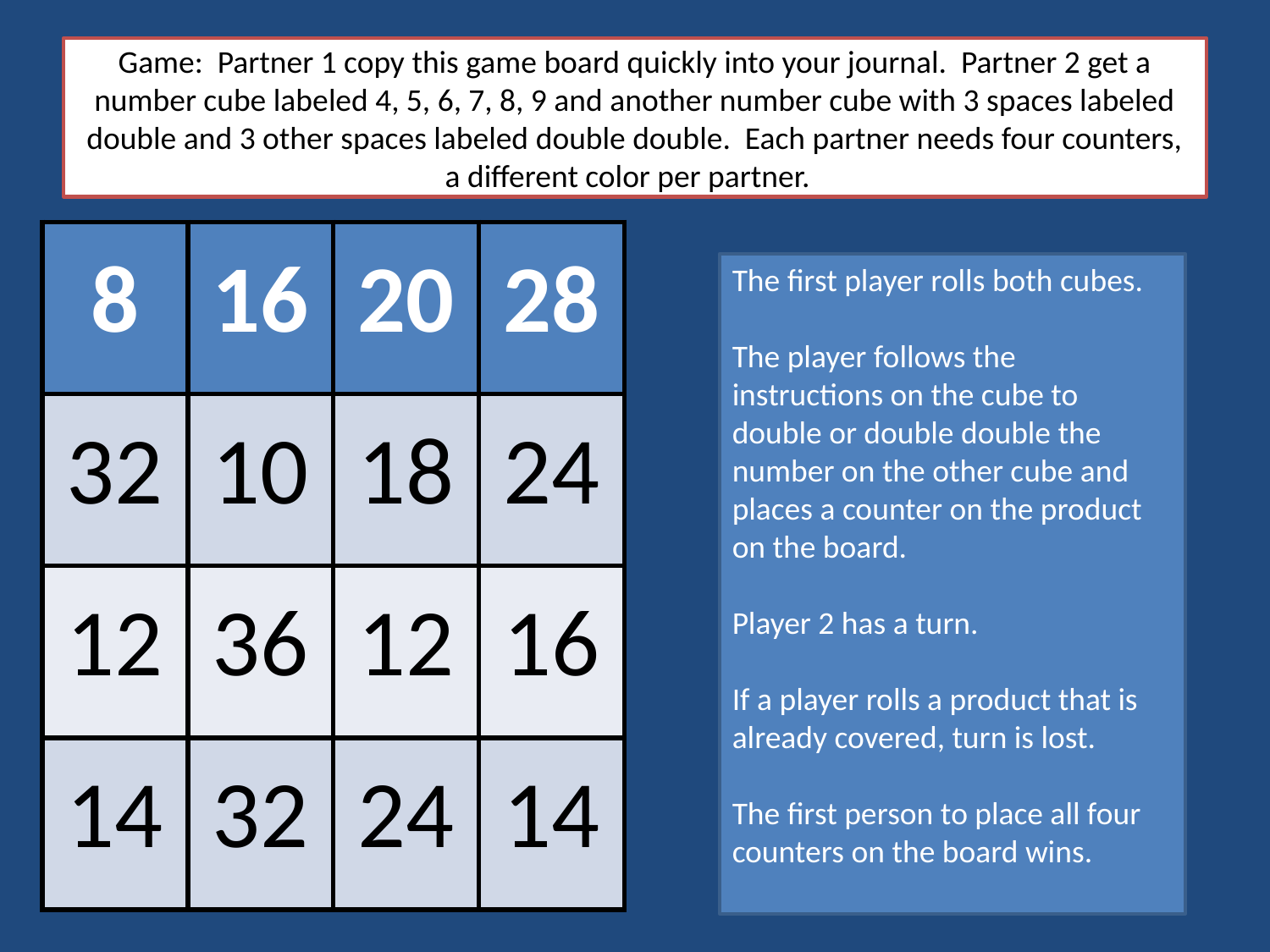

# Game:  Partner 1 copy this game board quickly into your journal.  Partner 2 get a number cube labeled 4, 5, 6, 7, 8, 9 and another number cube with 3 spaces labeled double and 3 other spaces labeled double double.  Each partner needs four counters, a different color per partner.
| 8 | 16 | 20 | 28 |
| --- | --- | --- | --- |
| 32 | 10 | 18 | 24 |
| 12 | 36 | 12 | 16 |
| 14 | 32 | 24 | 14 |
The first player rolls both cubes.

The player follows the instructions on the cube to double or double double the number on the other cube and places a counter on the product on the board.

Player 2 has a turn.

If a player rolls a product that is already covered, turn is lost.

The first person to place all four counters on the board wins.